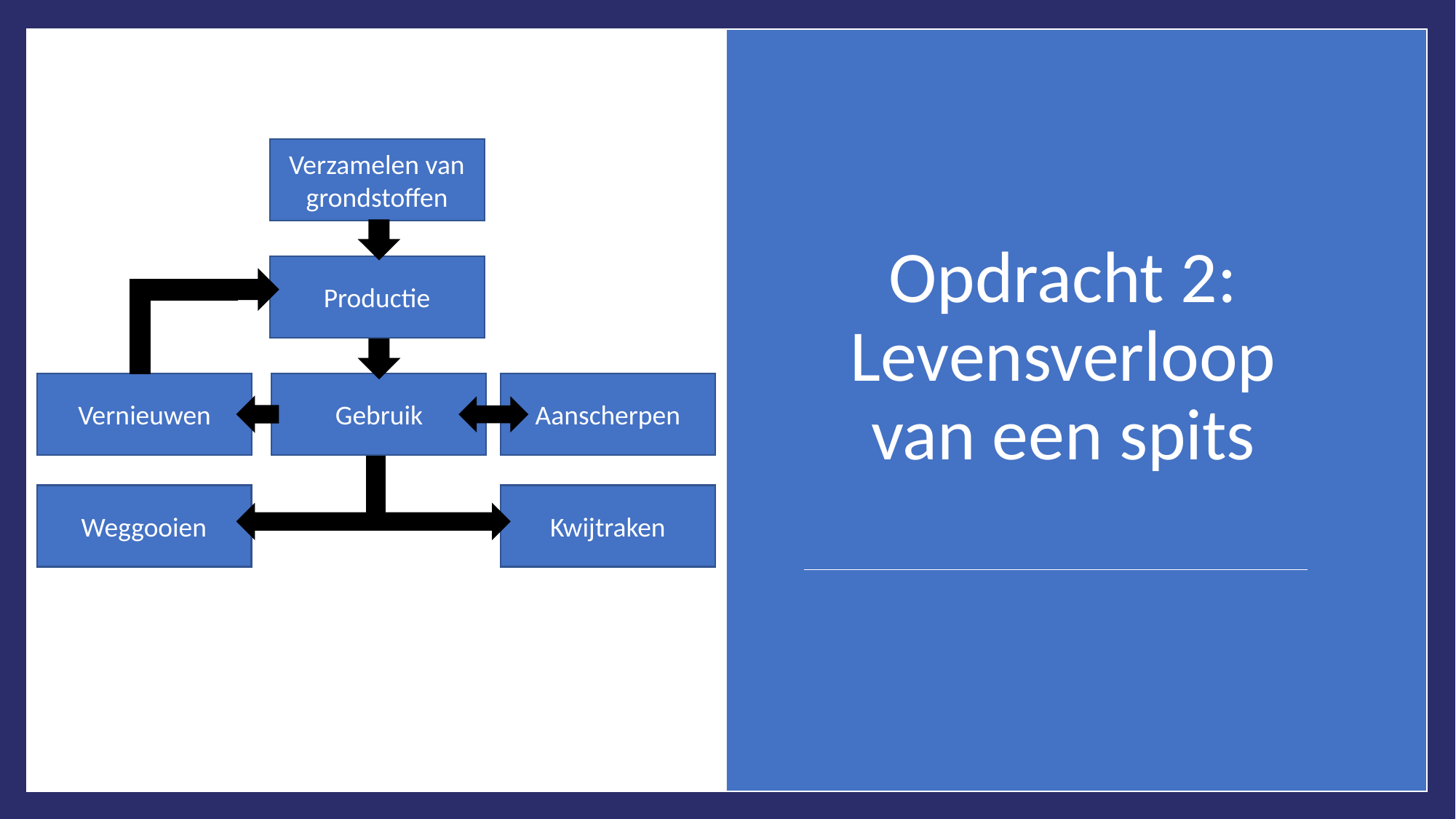

Verzamelen van grondstoffen

# Opdracht 2: Levensverloop van een spits

Productie

Vernieuwen
Gebruik
Aanscherpen

Weggooien
Kwijtraken